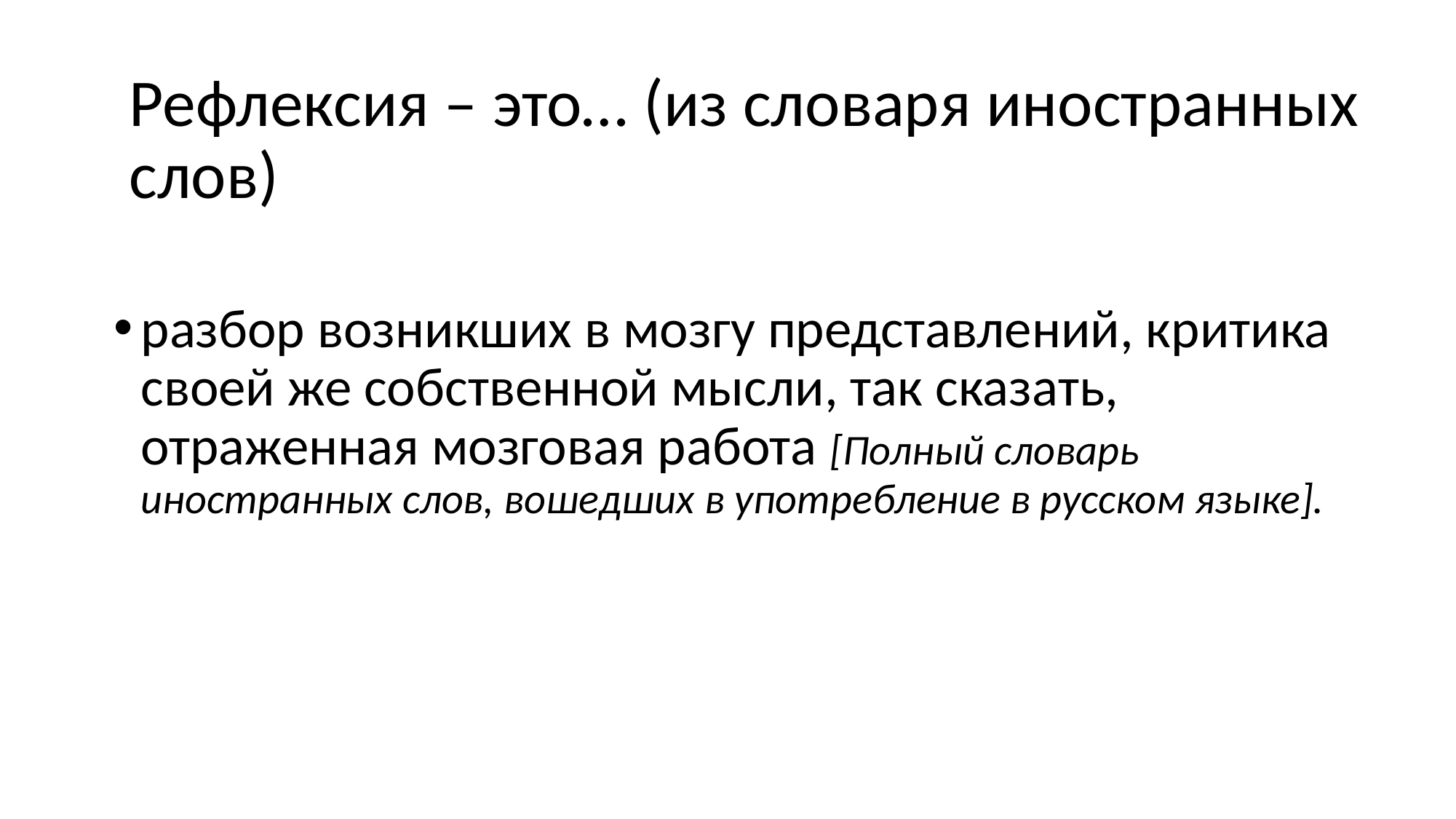

Рефлексия – это… (из словаря иностранных слов)
разбор возникших в мозгу представлений, критика своей же собственной мысли, так сказать, отраженная мозговая работа [Полный словарь иностранных слов, вошедших в употребление в русском языке].